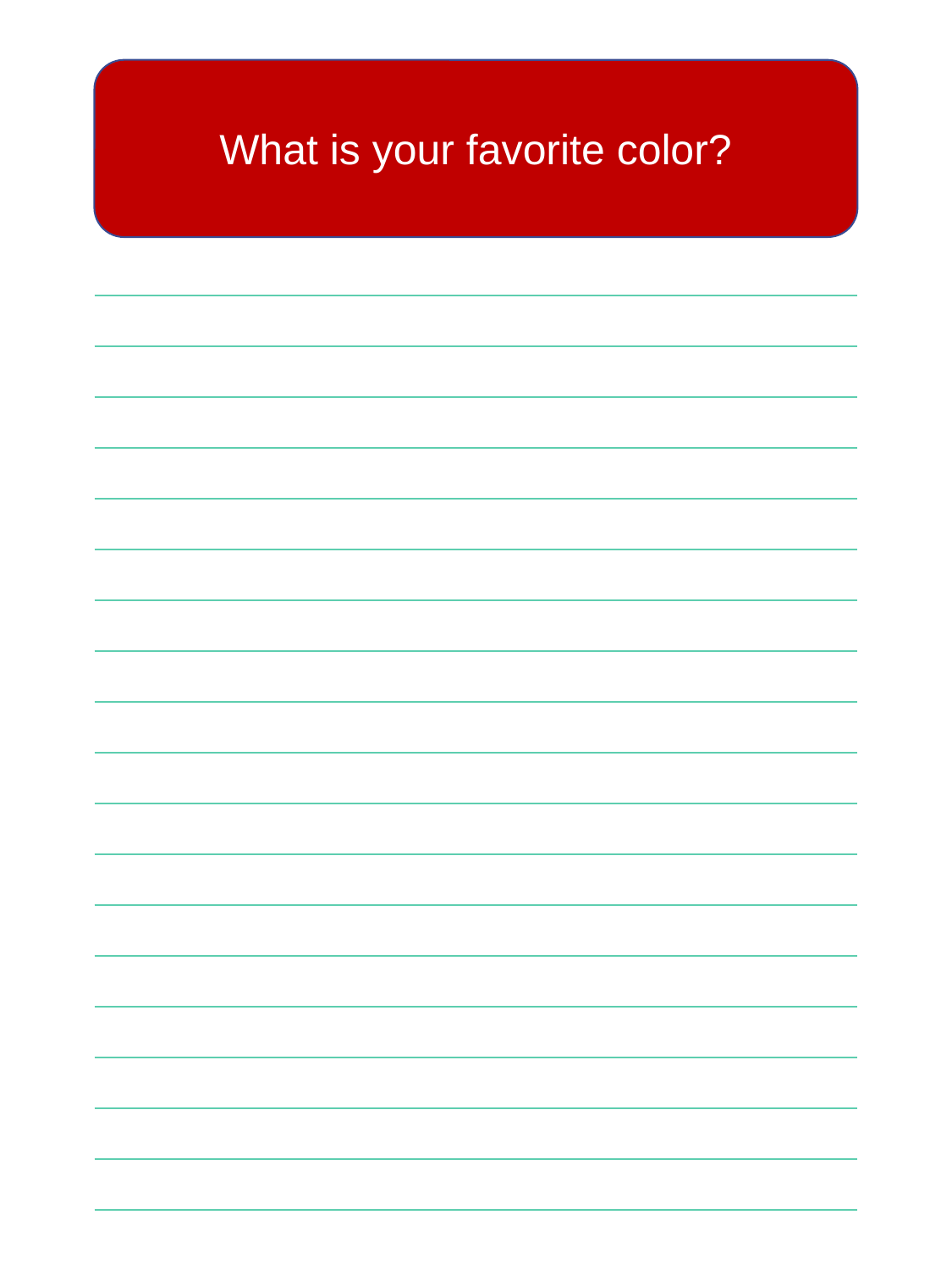

What is your favorite color?
|  |
| --- |
|  |
|  |
|  |
|  |
|  |
|  |
|  |
|  |
|  |
|  |
|  |
|  |
|  |
|  |
|  |
|  |
|  |